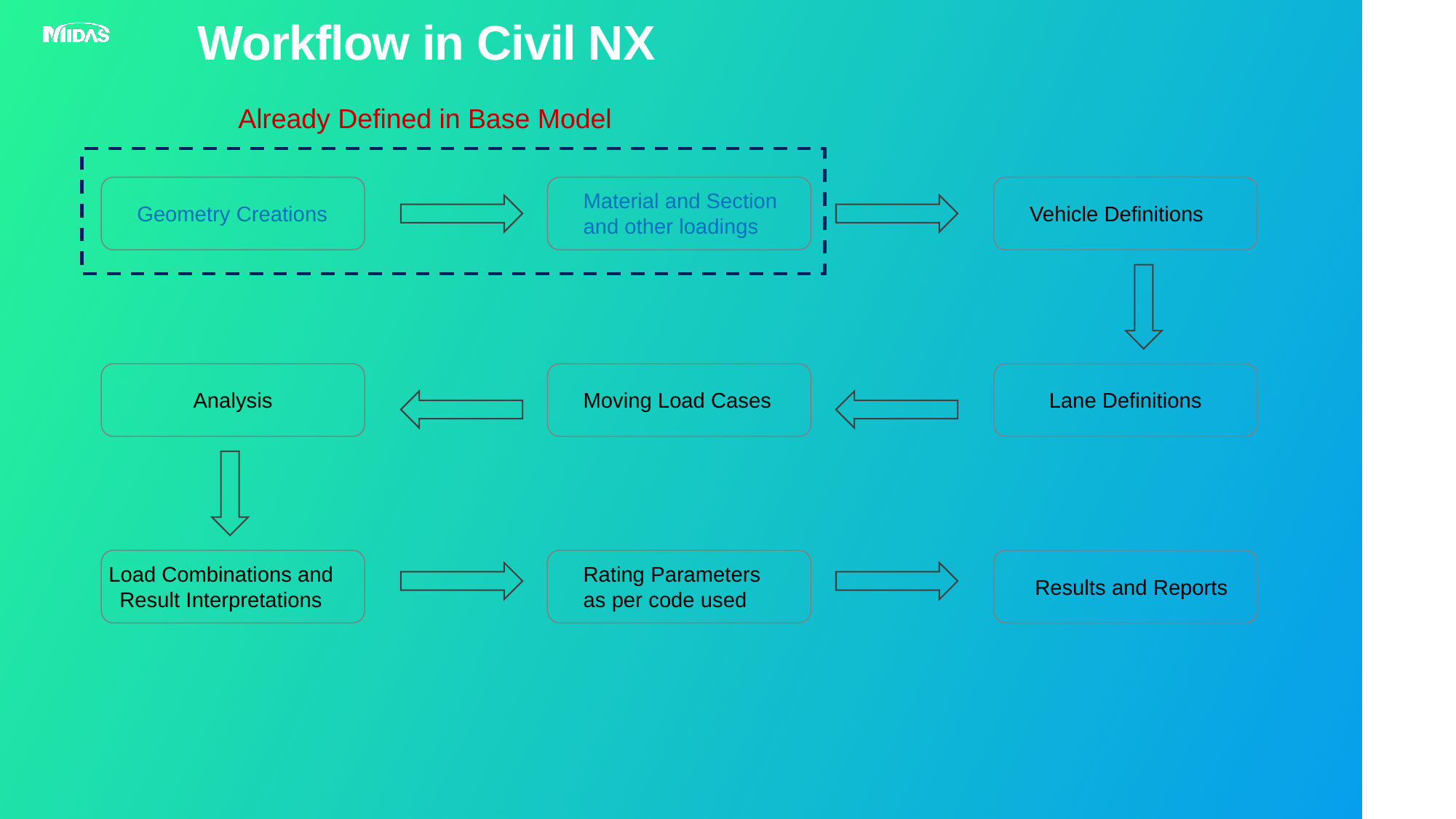

Workflow in Civil NX
Already Defined in Base Model

Material and Section and other loadings

Vehicle Definitions
Geometry Creations

Analysis
Moving Load Cases
Lane Definitions

Load Combinations and Result Interpretations
Rating Parameters as per code used

Results and Reports